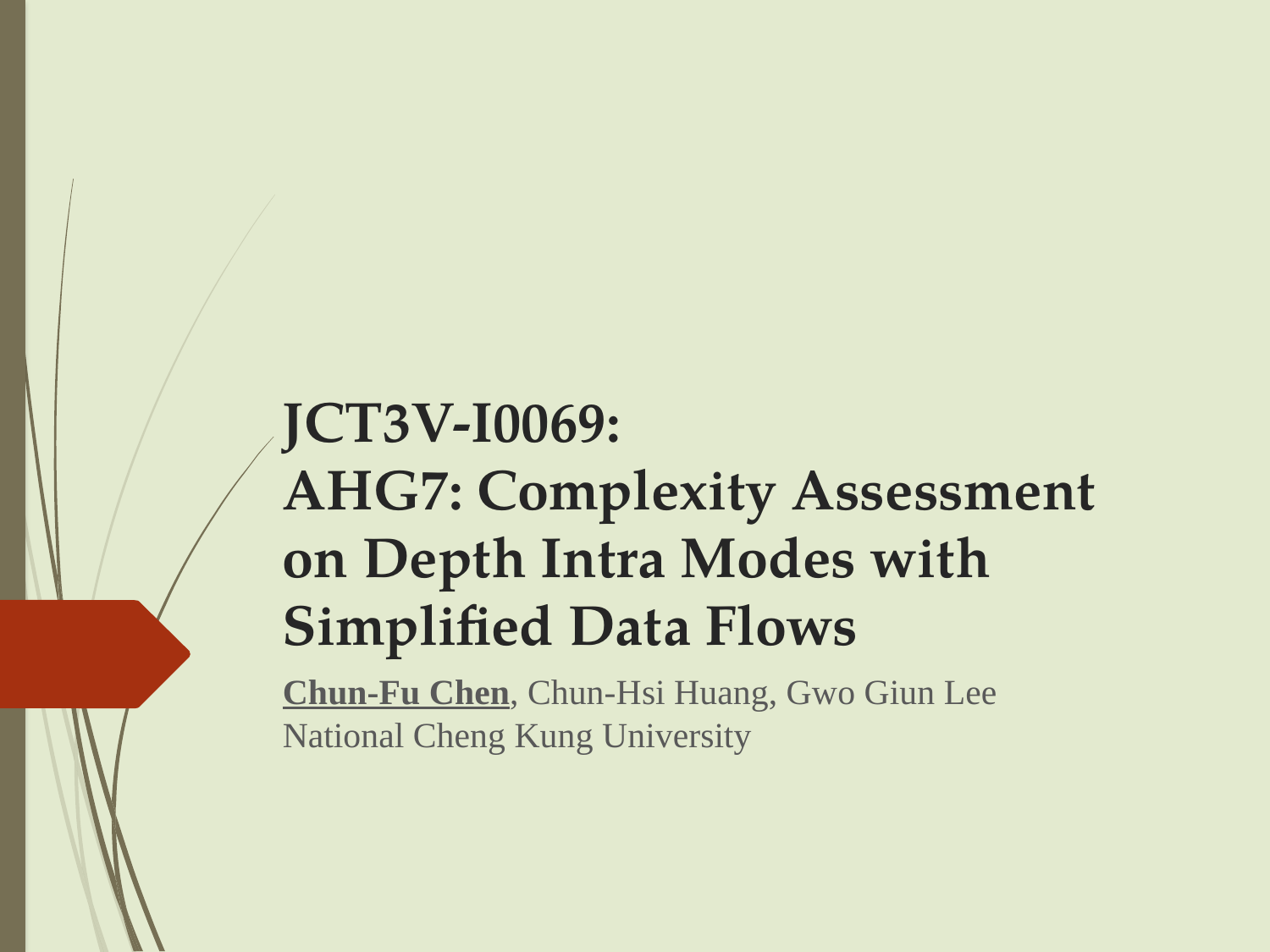

# JCT3V-I0069: AHG7: Complexity Assessment on Depth Intra Modes with Simplified Data Flows
Chun-Fu Chen, Chun-Hsi Huang, Gwo Giun Lee
National Cheng Kung University